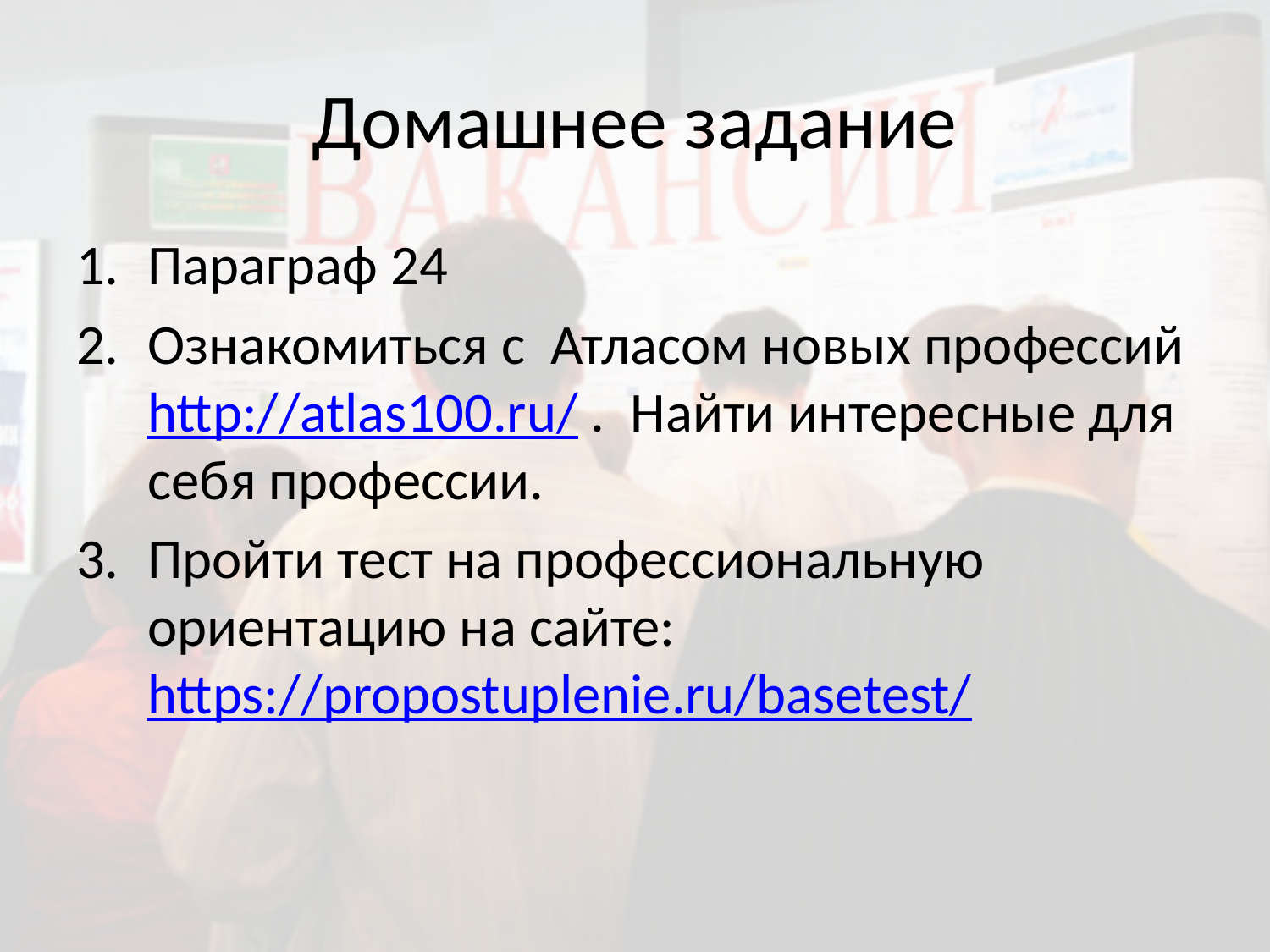

# Домашнее задание
Параграф 24
Ознакомиться с  Атласом новых профессий http://atlas100.ru/ .  Найти интересные для себя профессии.
Пройти тест на профессиональную ориентацию на сайте: https://propostuplenie.ru/basetest/